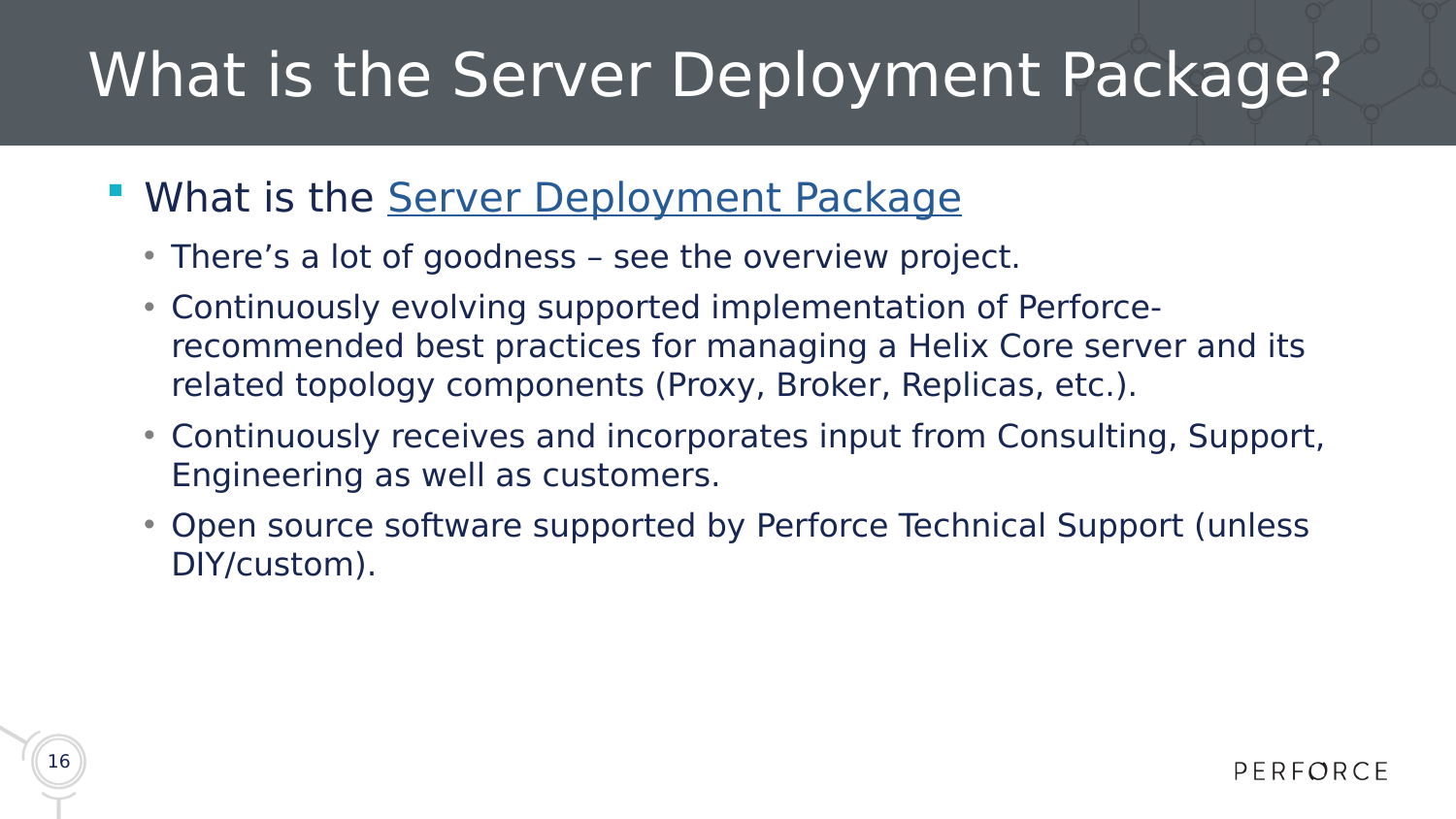

# What is the Server Deployment Package?
What is the Server Deployment Package
There’s a lot of goodness – see the overview project.
Continuously evolving supported implementation of Perforce-recommended best practices for managing a Helix Core server and its related topology components (Proxy, Broker, Replicas, etc.).
Continuously receives and incorporates input from Consulting, Support, Engineering as well as customers.
Open source software supported by Perforce Technical Support (unless DIY/custom).